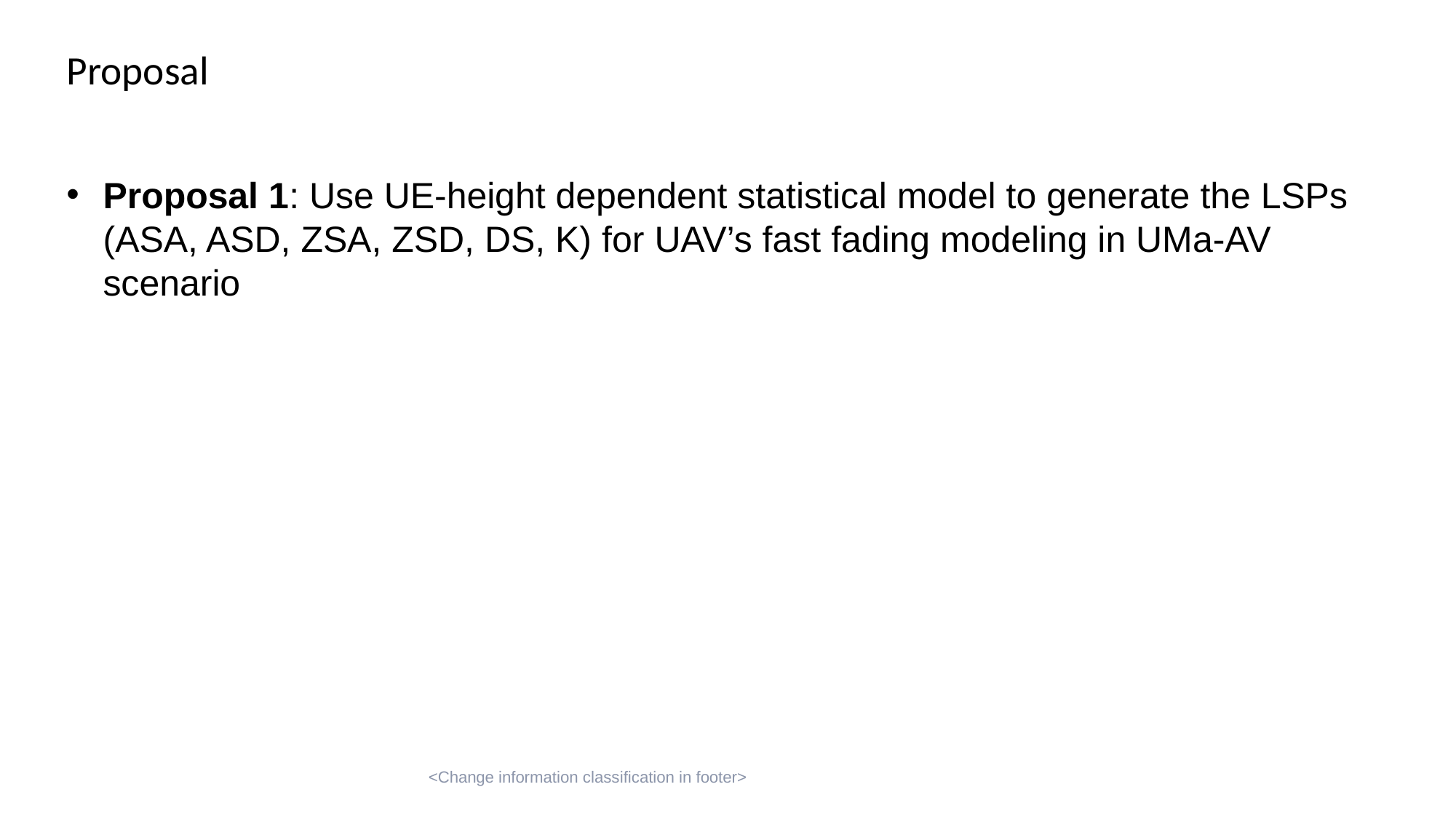

Proposal
Proposal 1: Use UE-height dependent statistical model to generate the LSPs (ASA, ASD, ZSA, ZSD, DS, K) for UAV’s fast fading modeling in UMa-AV scenario
<Change information classification in footer>